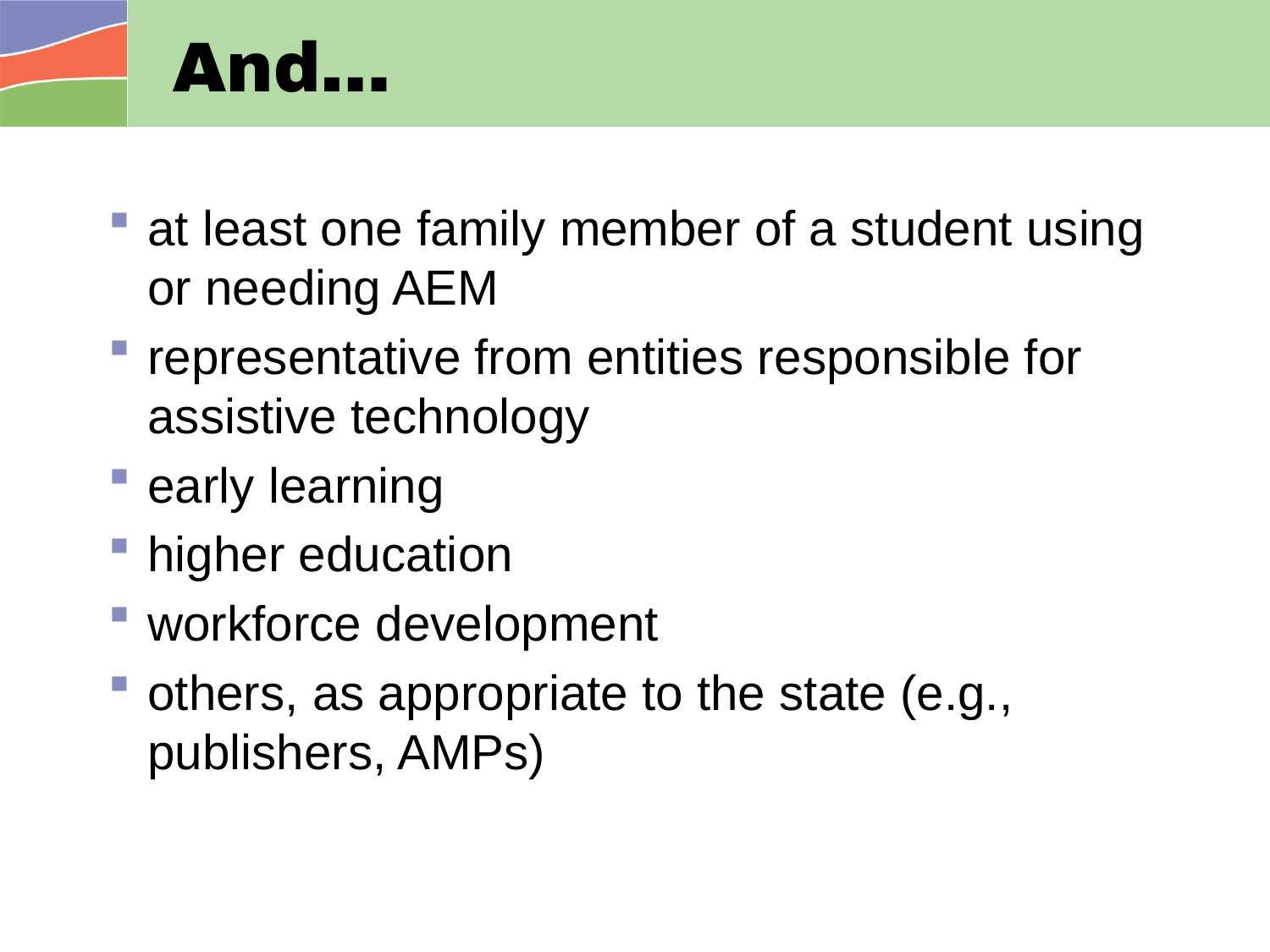

# And…
at least one family member of a student using or needing AEM
representative from entities responsible for assistive technology
early learning
higher education
workforce development
others, as appropriate to the state (e.g., publishers, AMPs)